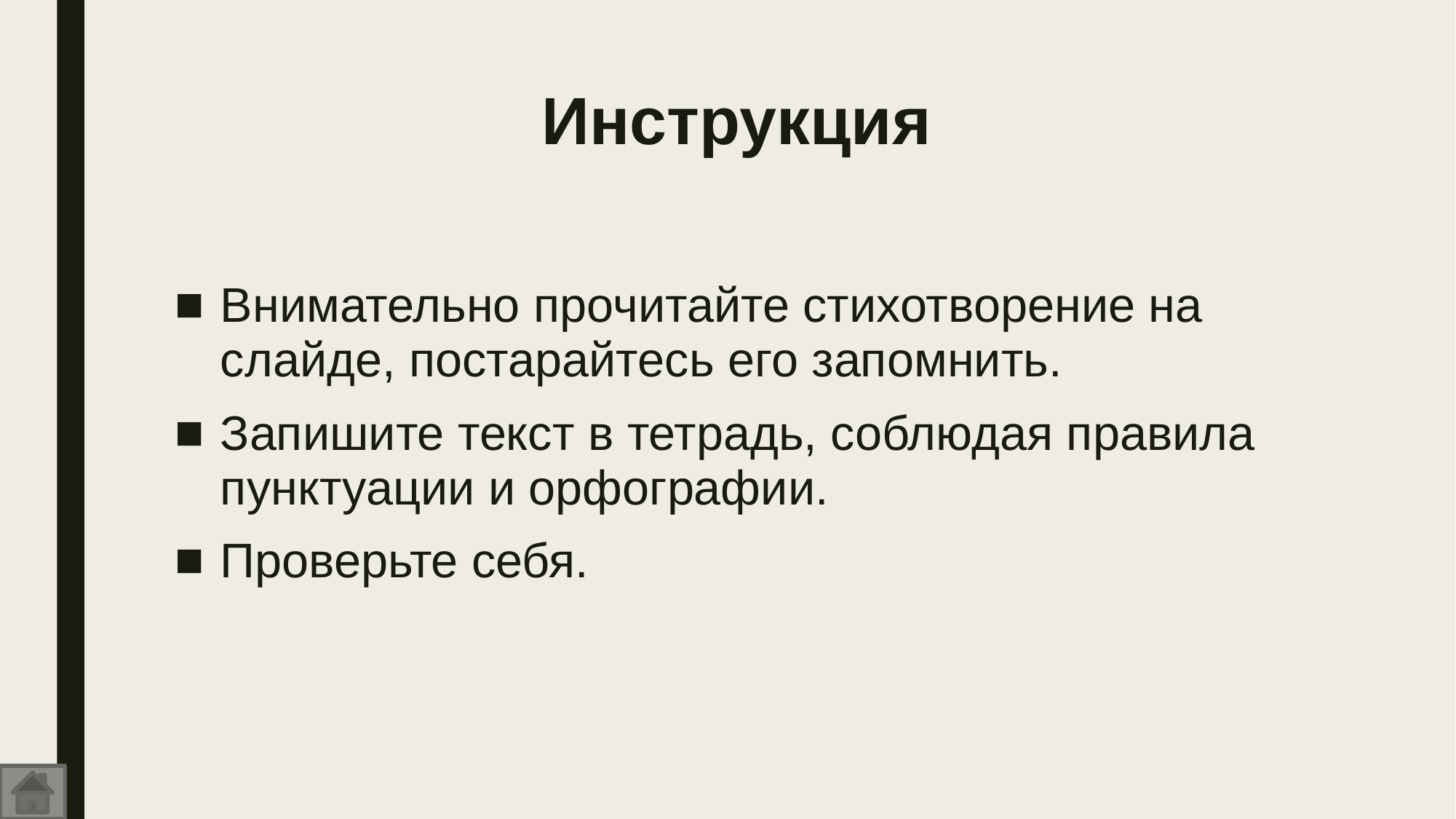

# Инструкция
Внимательно прочитайте стихотворение на слайде, постарайтесь его запомнить.
Запишите текст в тетрадь, соблюдая правила пунктуации и орфографии.
Проверьте себя.